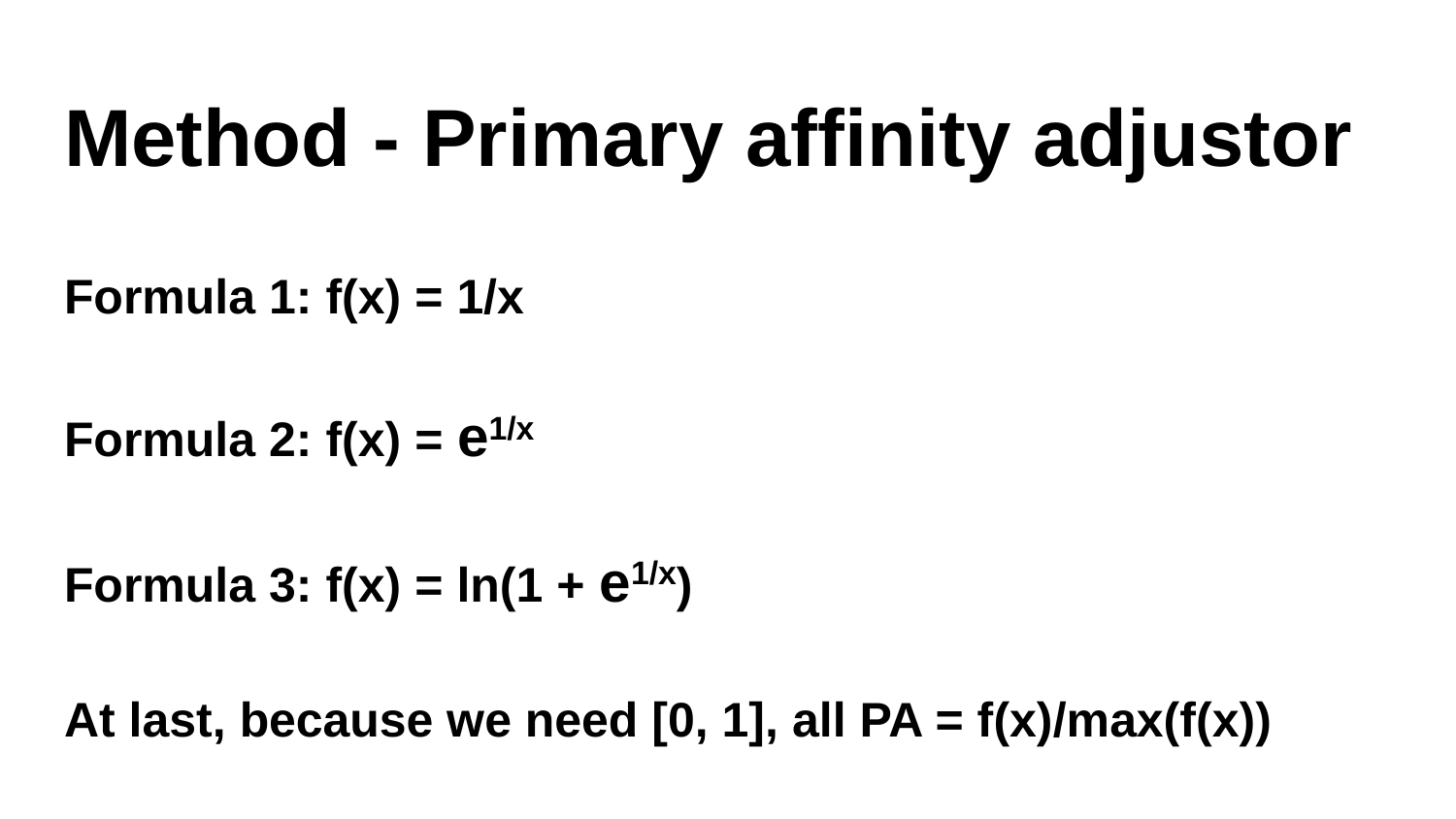

# Method - Primary affinity adjustor

Formula 1: f(x) = 1/x

Formula 2: f(x) = e1/x

Formula 3: f(x) = ln(1 + e1/x)

At last, because we need [0, 1], all PA = f(x)/max(f(x))